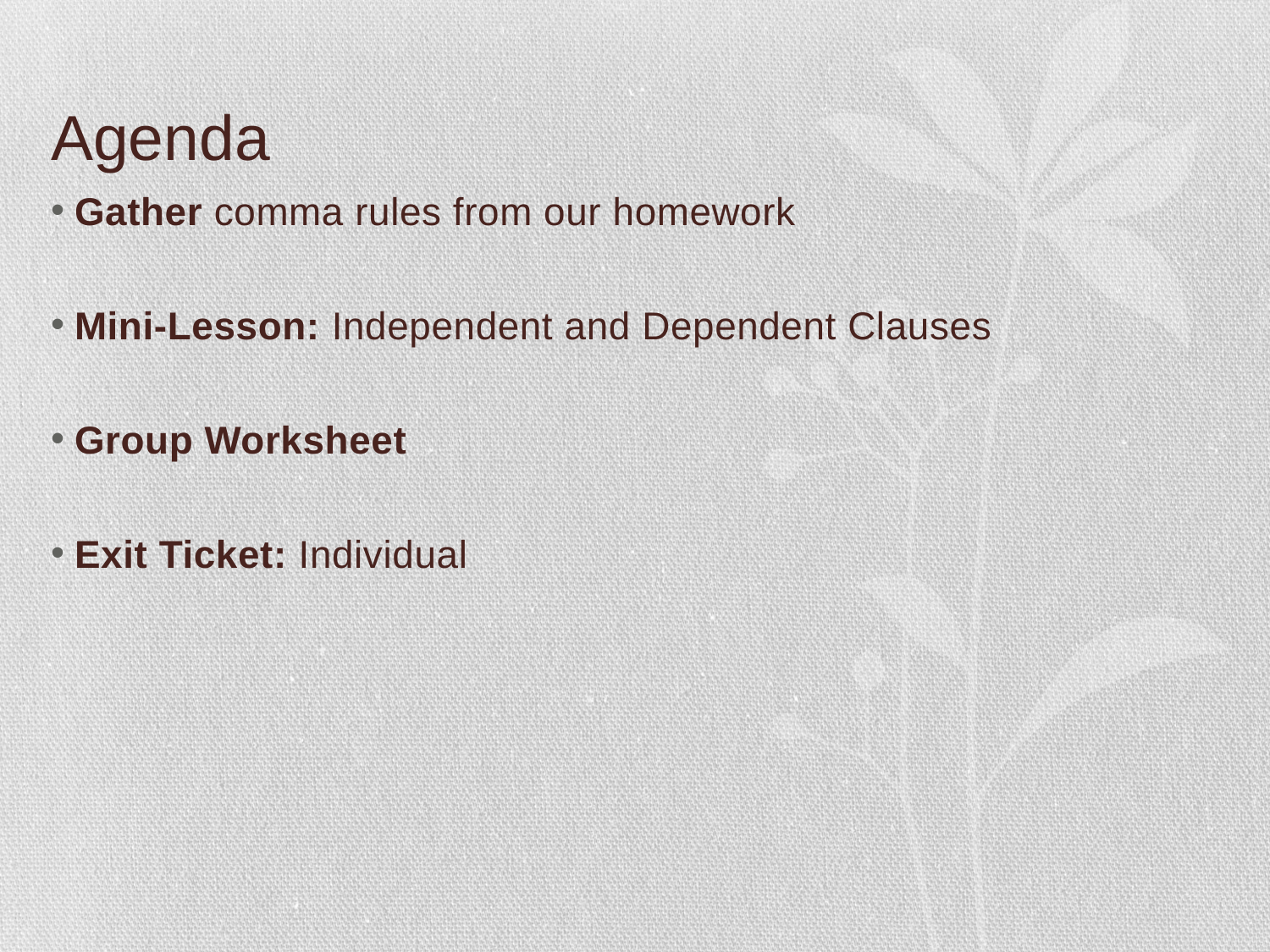

# Agenda
Gather comma rules from our homework

Mini-Lesson: Independent and Dependent Clauses

Group Worksheet

Exit Ticket: Individual